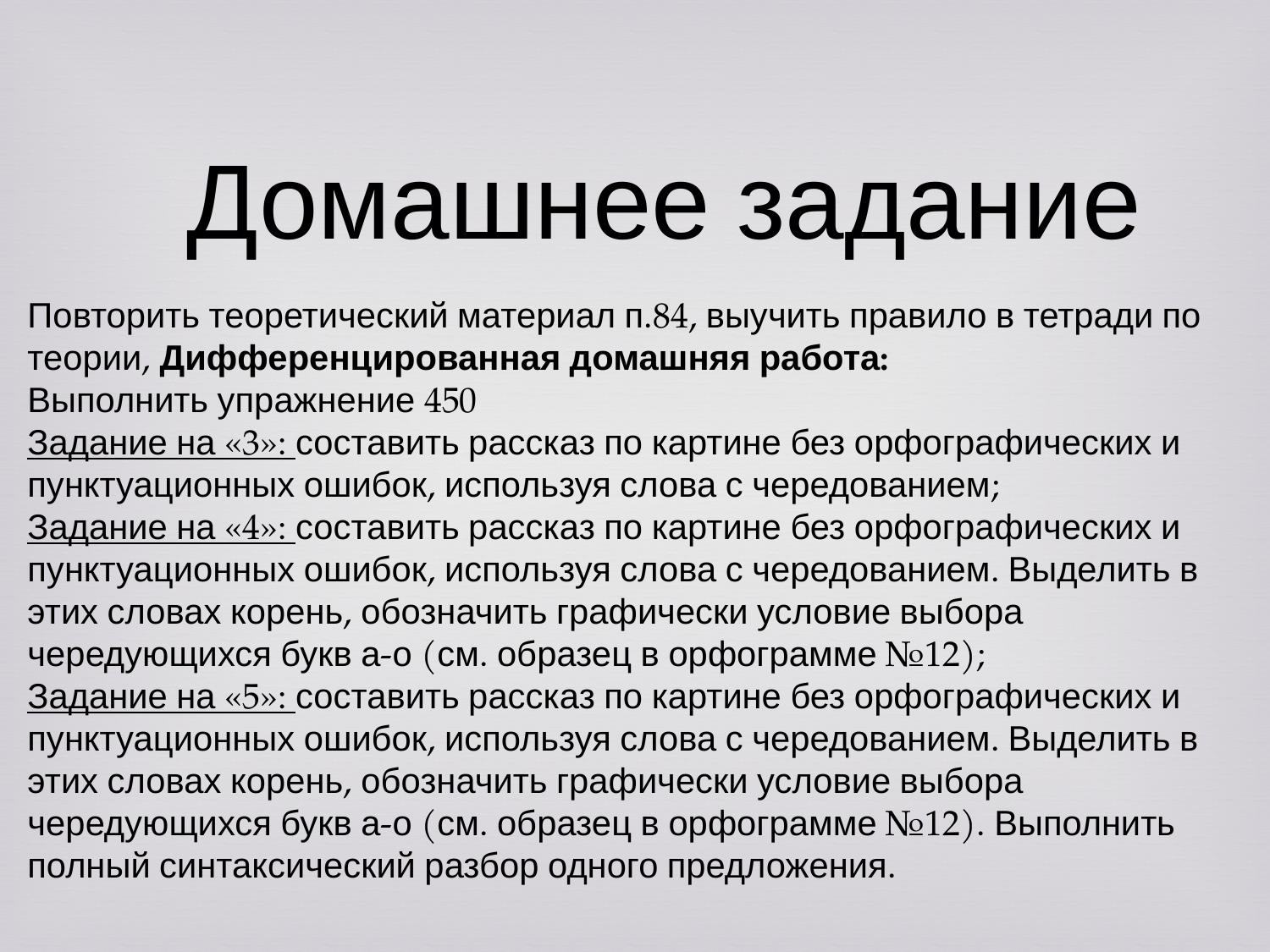

Домашнее задание
Повторить теоретический материал п.84, выучить правило в тетради по теории, Дифференцированная домашняя работа:
Выполнить упражнение 450
Задание на «3»: составить рассказ по картине без орфографических и пунктуационных ошибок, используя слова с чередованием;
Задание на «4»: составить рассказ по картине без орфографических и пунктуационных ошибок, используя слова с чередованием. Выделить в этих словах корень, обозначить графически условие выбора чередующихся букв а-о (см. образец в орфограмме №12);
Задание на «5»: составить рассказ по картине без орфографических и пунктуационных ошибок, используя слова с чередованием. Выделить в этих словах корень, обозначить графически условие выбора чередующихся букв а-о (см. образец в орфограмме №12). Выполнить полный синтаксический разбор одного предложения.